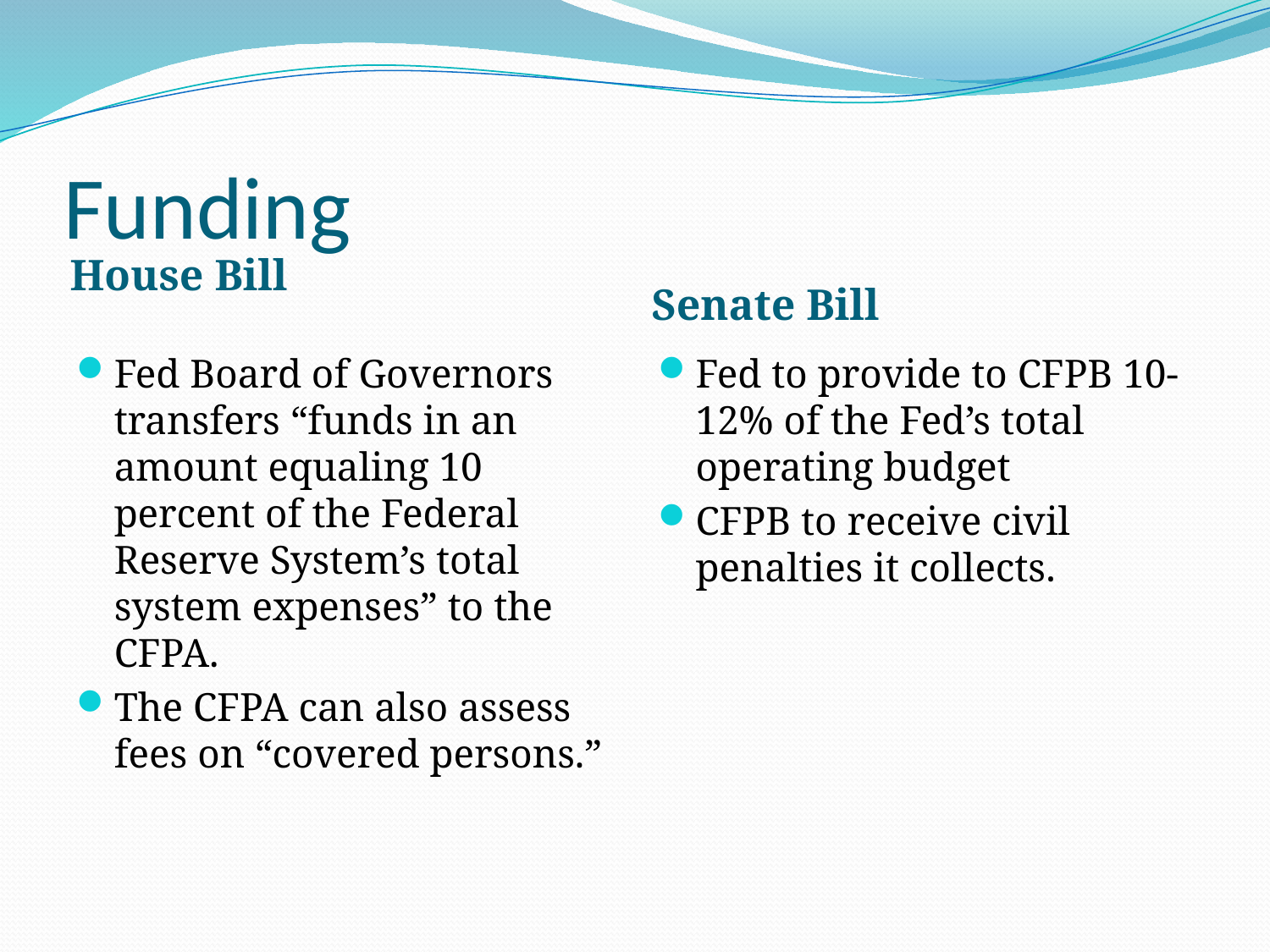

Funding
House Bill

Senate Bill
Fed Board of Governors transfers “funds in an amount equaling 10 percent of the Federal Reserve System’s total system expenses” to the CFPA.
The CFPA can also assess fees on “covered persons.”

Fed to provide to CFPB 10-12% of the Fed’s total operating budget
CFPB to receive civil penalties it collects.